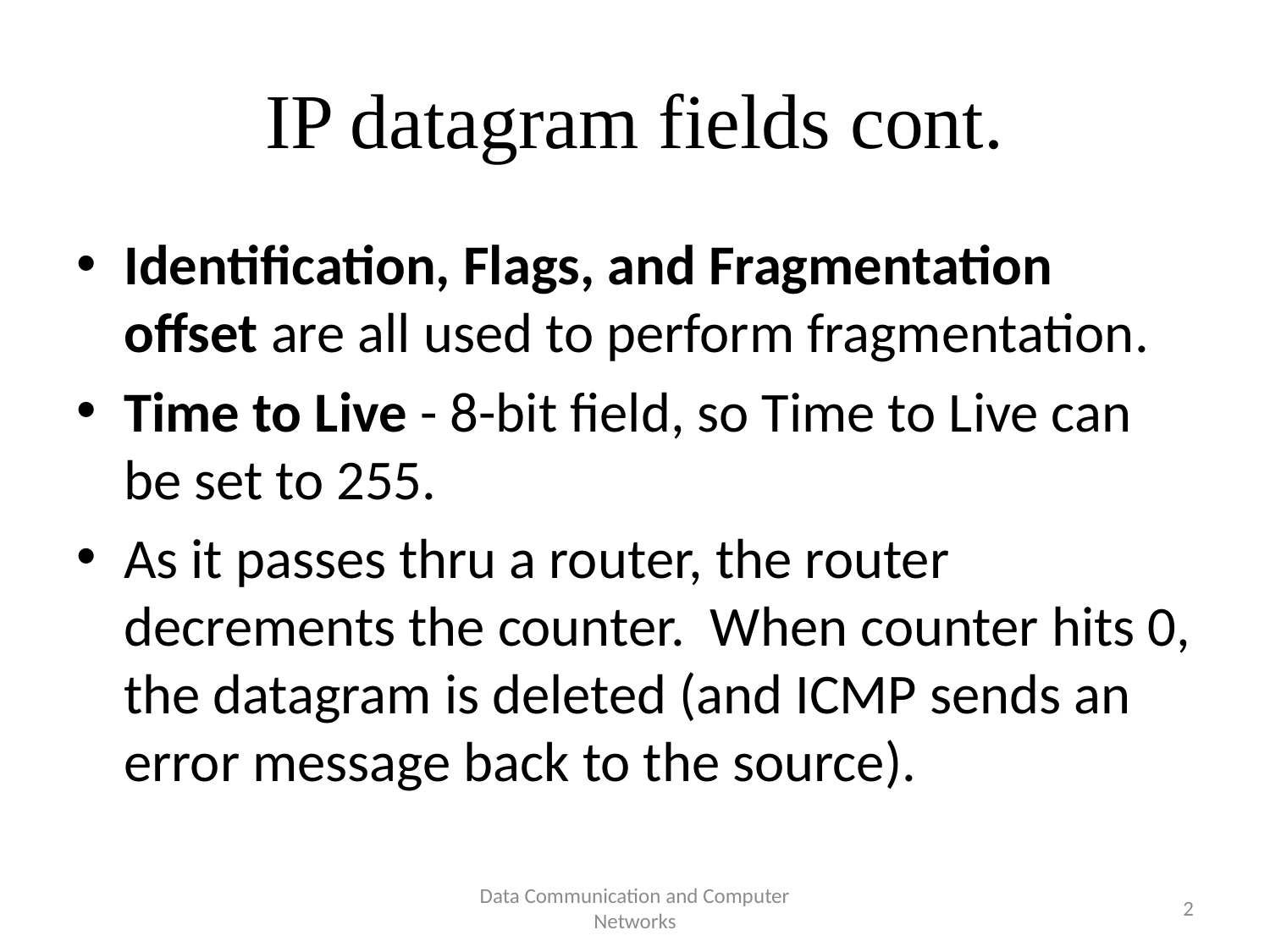

# IP datagram fields cont.
Identification, Flags, and Fragmentation offset are all used to perform fragmentation.
Time to Live - 8-bit field, so Time to Live can be set to 255.
As it passes thru a router, the router decrements the counter.  When counter hits 0, the datagram is deleted (and ICMP sends an error message back to the source).

Data Communication and Computer Networks
2